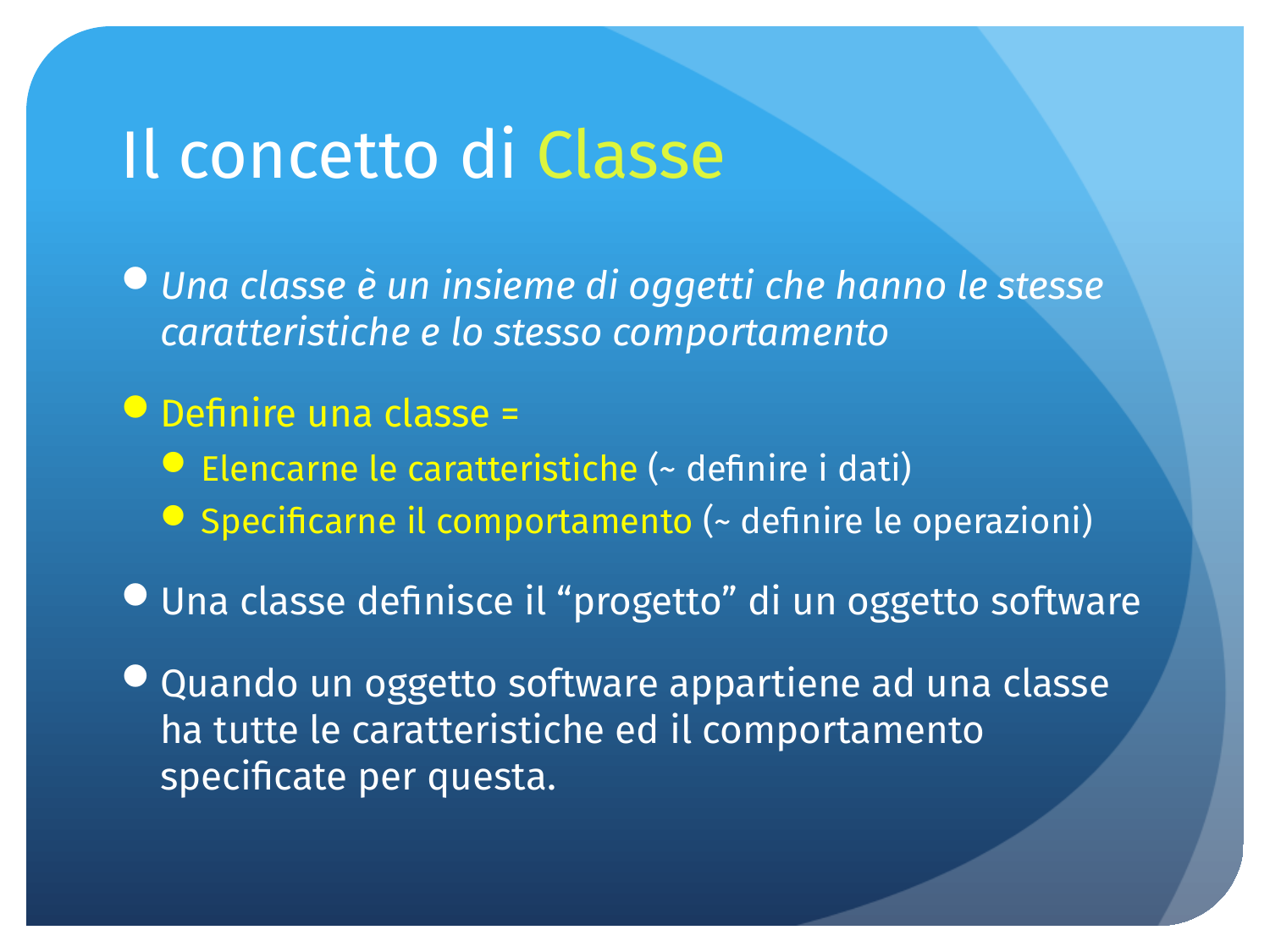

# Il concetto di Classe
Una classe è un insieme di oggetti che hanno le stesse caratteristiche e lo stesso comportamento
Definire una classe =
Elencarne le caratteristiche (~ definire i dati)
Specificarne il comportamento (~ definire le operazioni)
Una classe definisce il “progetto” di un oggetto software
Quando un oggetto software appartiene ad una classe ha tutte le caratteristiche ed il comportamento specificate per questa.